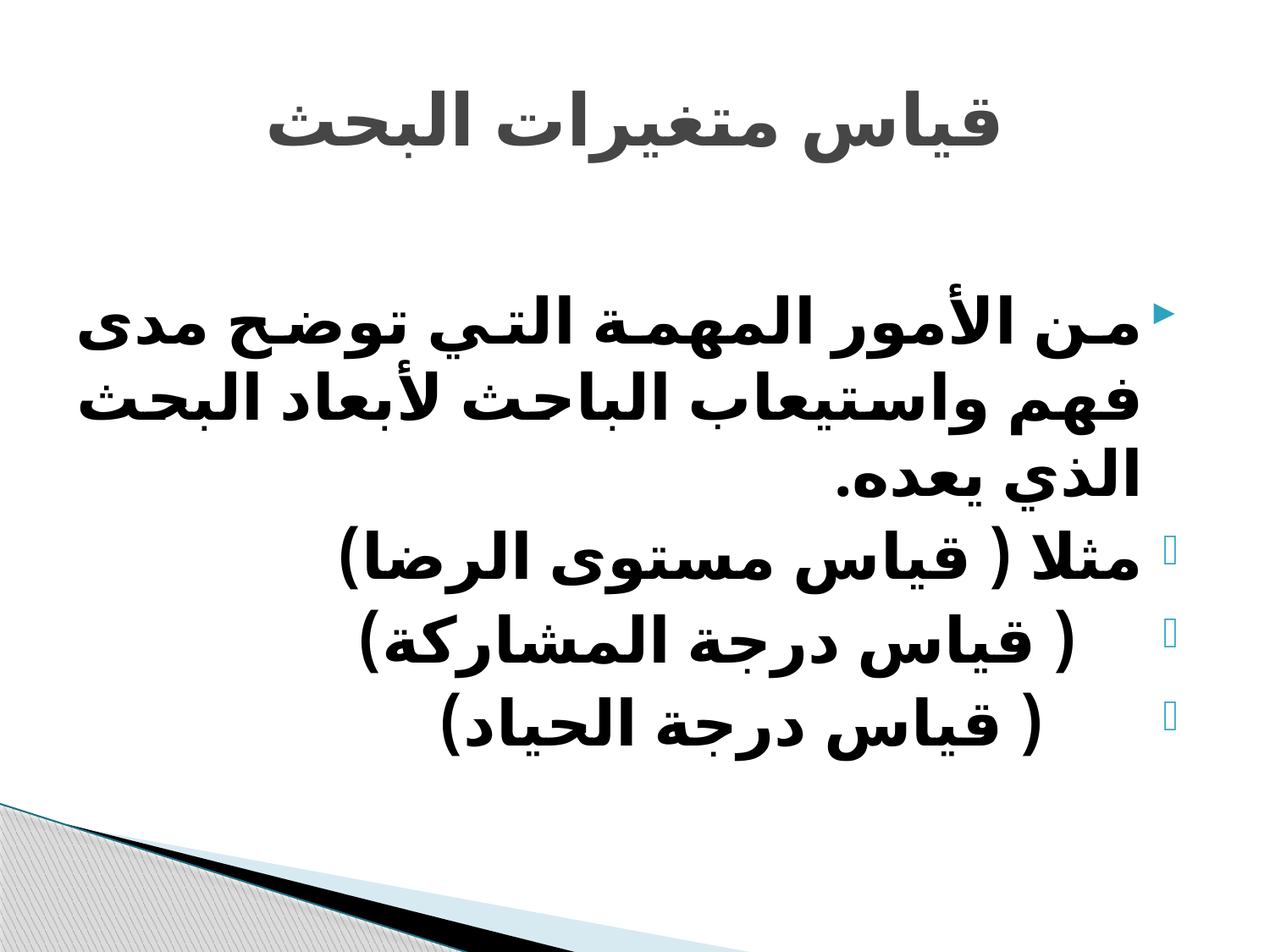

# قياس متغيرات البحث
من الأمور المهمة التي توضح مدى فهم واستيعاب الباحث لأبعاد البحث الذي يعده.
مثلا ( قياس مستوى الرضا)
    ( قياس درجة المشاركة)
      ( قياس درجة الحياد)